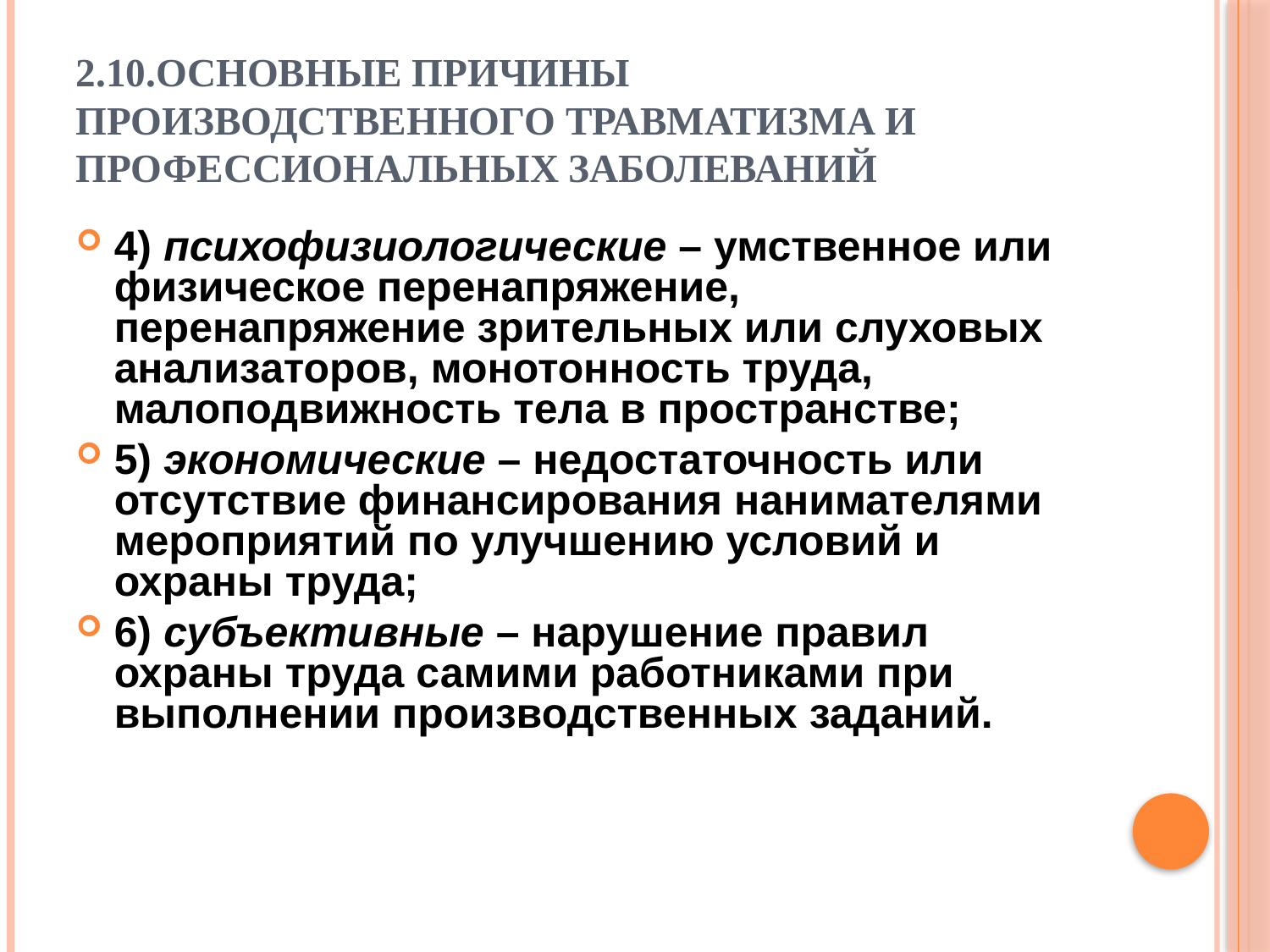

# 2.10.Основные причины производственного травматизма и профессиональных заболеваний
4) психофизиологические – умственное или физическое перенапряжение, перенапряжение зрительных или слуховых анализаторов, монотонность труда, малоподвижность тела в пространстве;
5) экономические – недостаточность или отсутствие финансирования нанимателями мероприятий по улучшению условий и охраны труда;
6) субъективные – нарушение правил охраны труда самими работниками при выполнении производственных заданий.